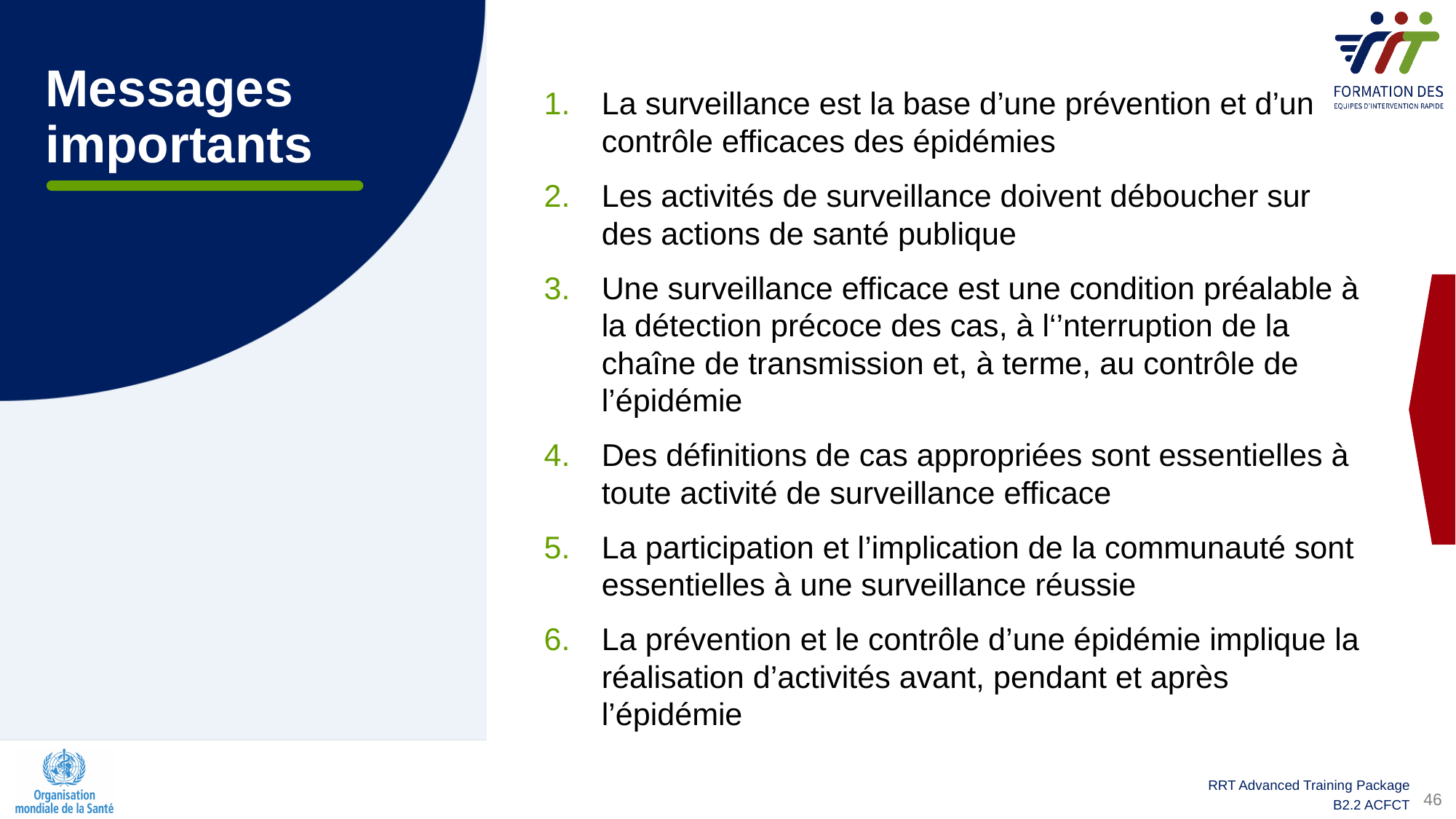

# Messages importants
La surveillance est la base d’une prévention et d’un contrôle efficaces des épidémies
Les activités de surveillance doivent déboucher sur des actions de santé publique
Une surveillance efficace est une condition préalable à la détection précoce des cas, à l‘’nterruption de la chaîne de transmission et, à terme, au contrôle de l’épidémie
Des définitions de cas appropriées sont essentielles à toute activité de surveillance efficace
La participation et l’implication de la communauté sont essentielles à une surveillance réussie
La prévention et le contrôle d’une épidémie implique la réalisation d’activités avant, pendant et après l’épidémie